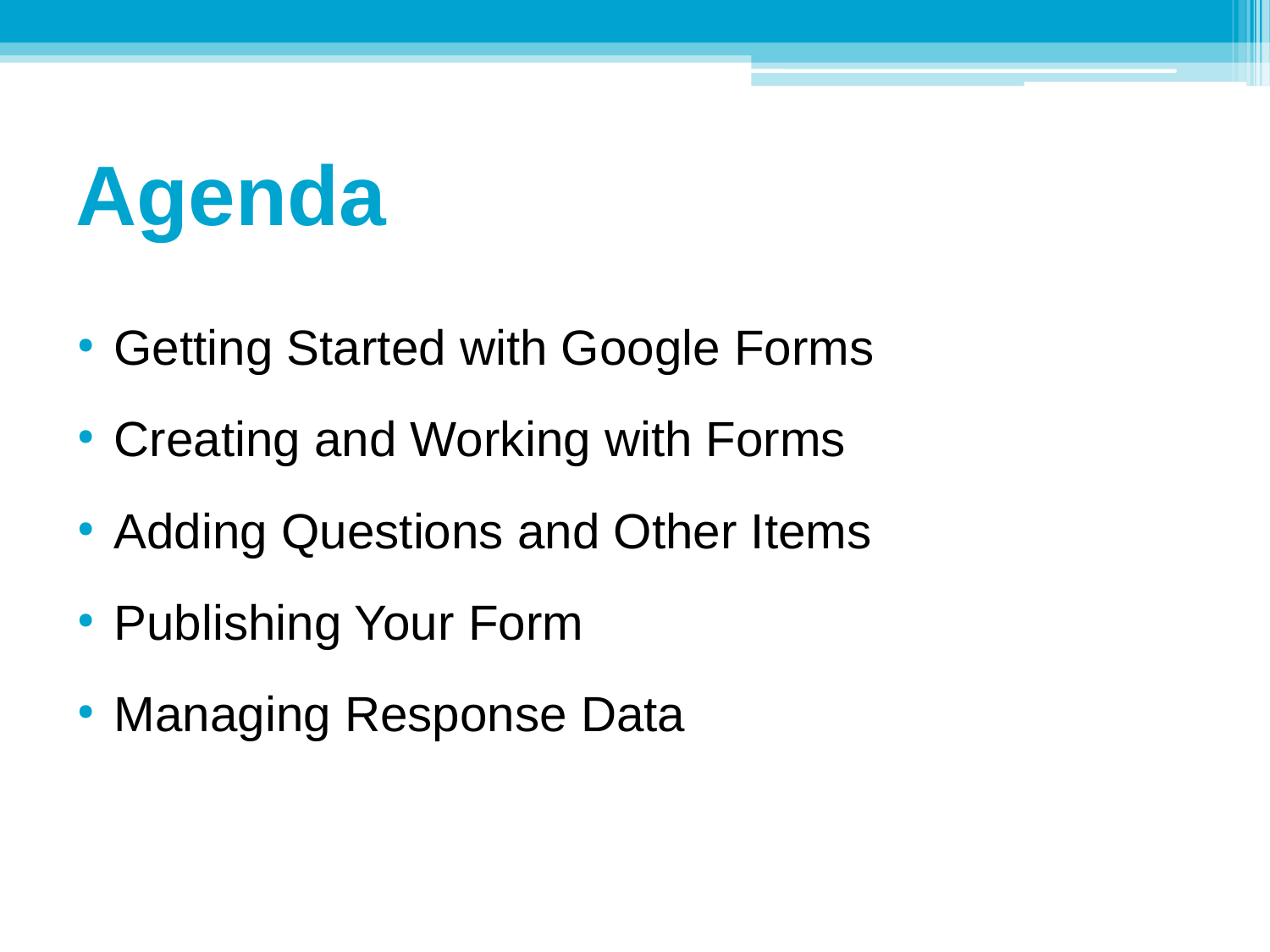

# Agenda
Getting Started with Google Forms
Creating and Working with Forms
Adding Questions and Other Items
Publishing Your Form
Managing Response Data